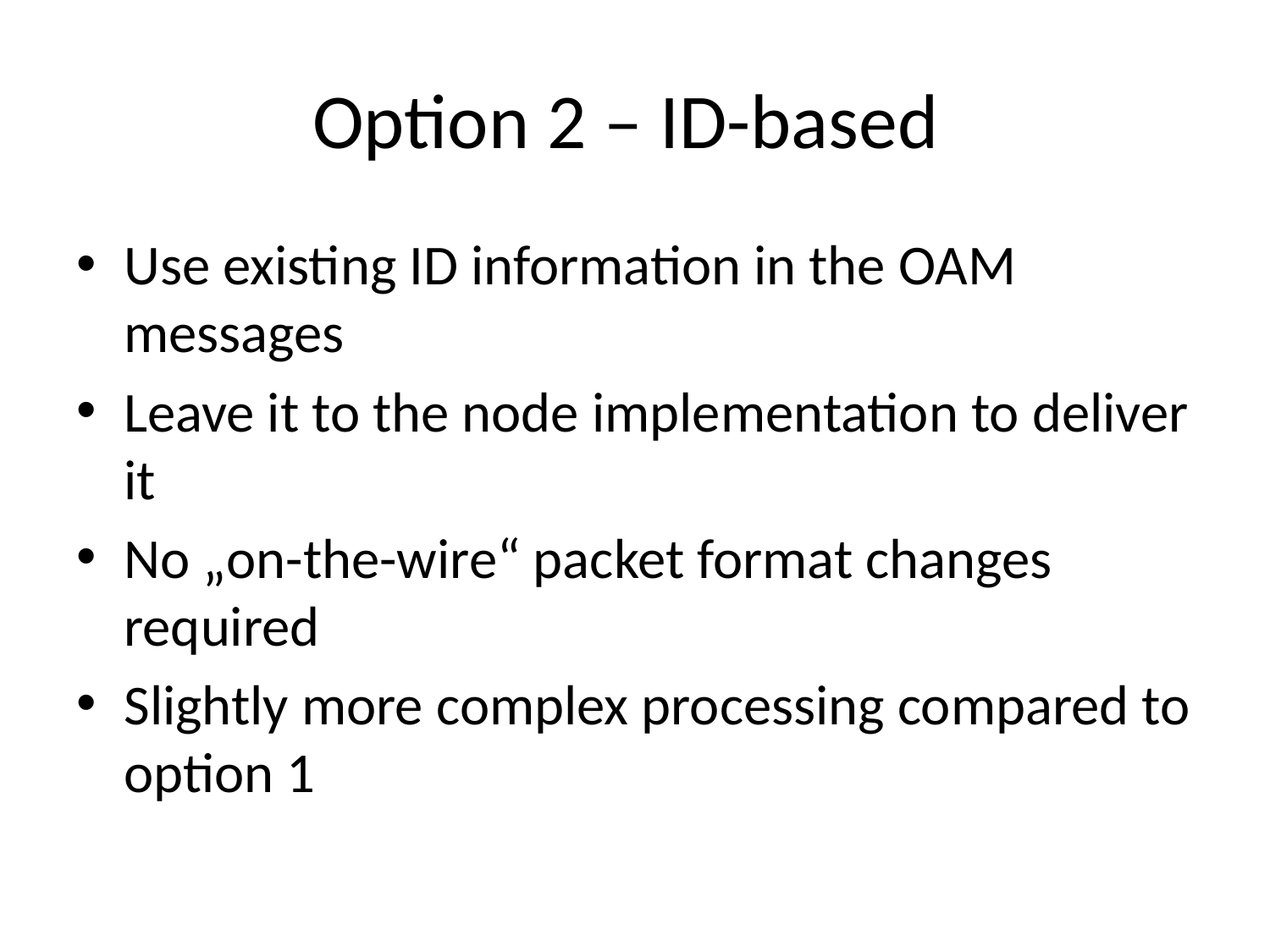

# Option 2 – ID-based
Use existing ID information in the OAM messages
Leave it to the node implementation to deliver it
No „on-the-wire“ packet format changes required
Slightly more complex processing compared to option 1